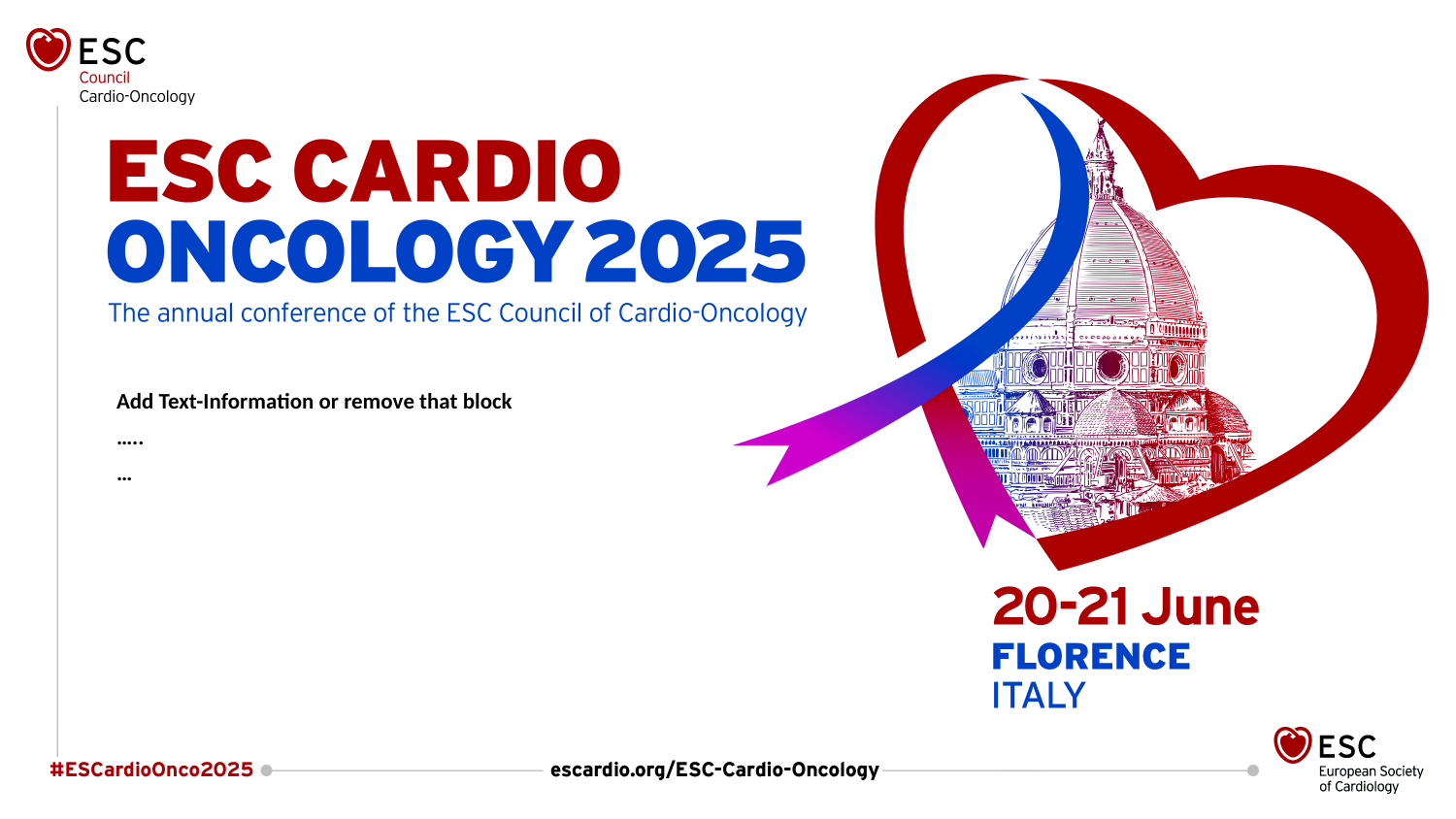

Add Text-Information or remove that block
…..
…